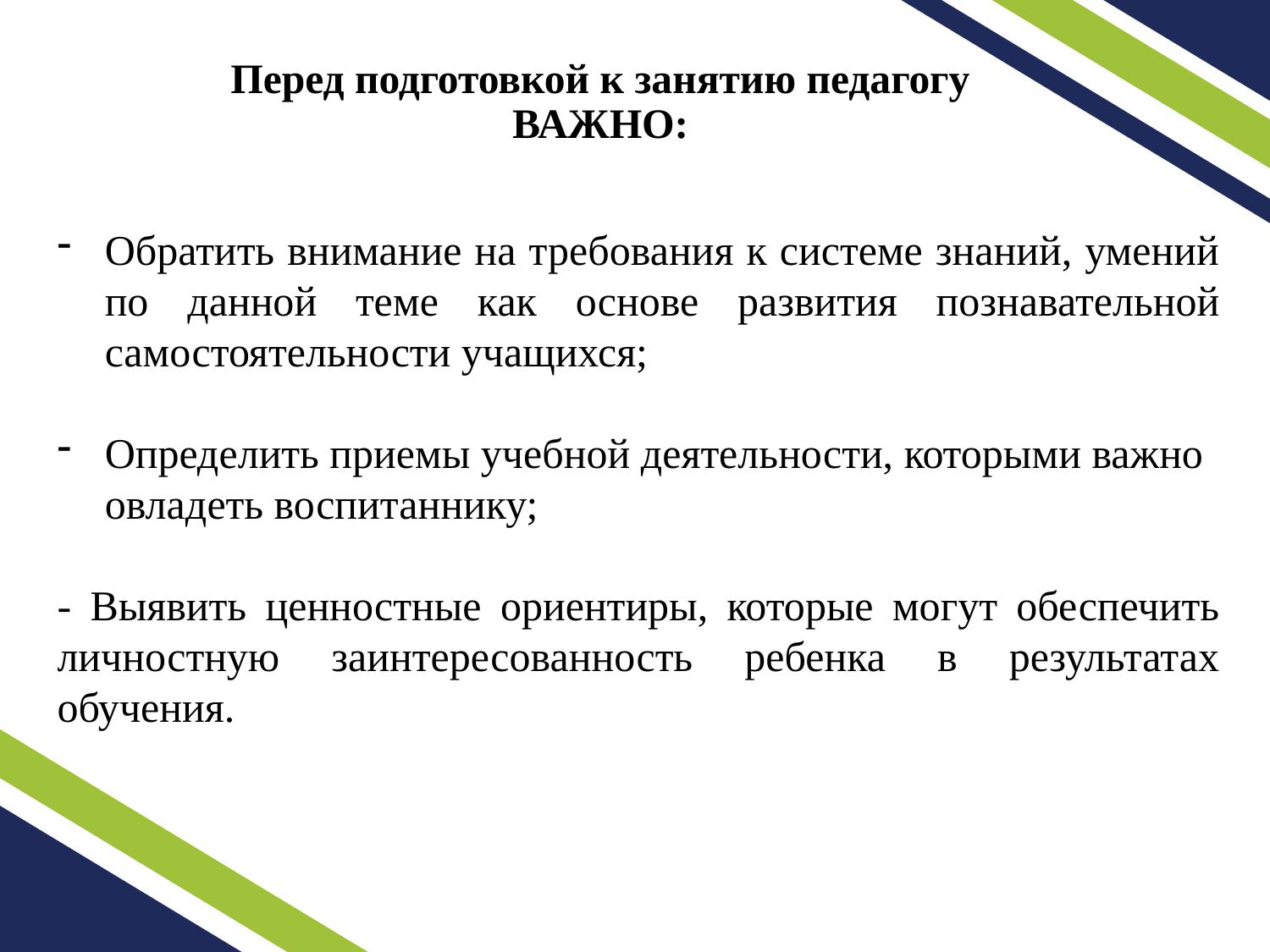

# Перед подготовкой к занятию педагогу ВАЖНО:
Обратить внимание на требования к системе знаний, умений по данной теме как основе развития познавательной самостоятельности учащихся;

Определить приемы учебной деятельности, которыми важно овладеть воспитаннику;

- Выявить ценностные ориентиры, которые могут обеспечить личностную заинтересованность ребенка в результатах обучения.